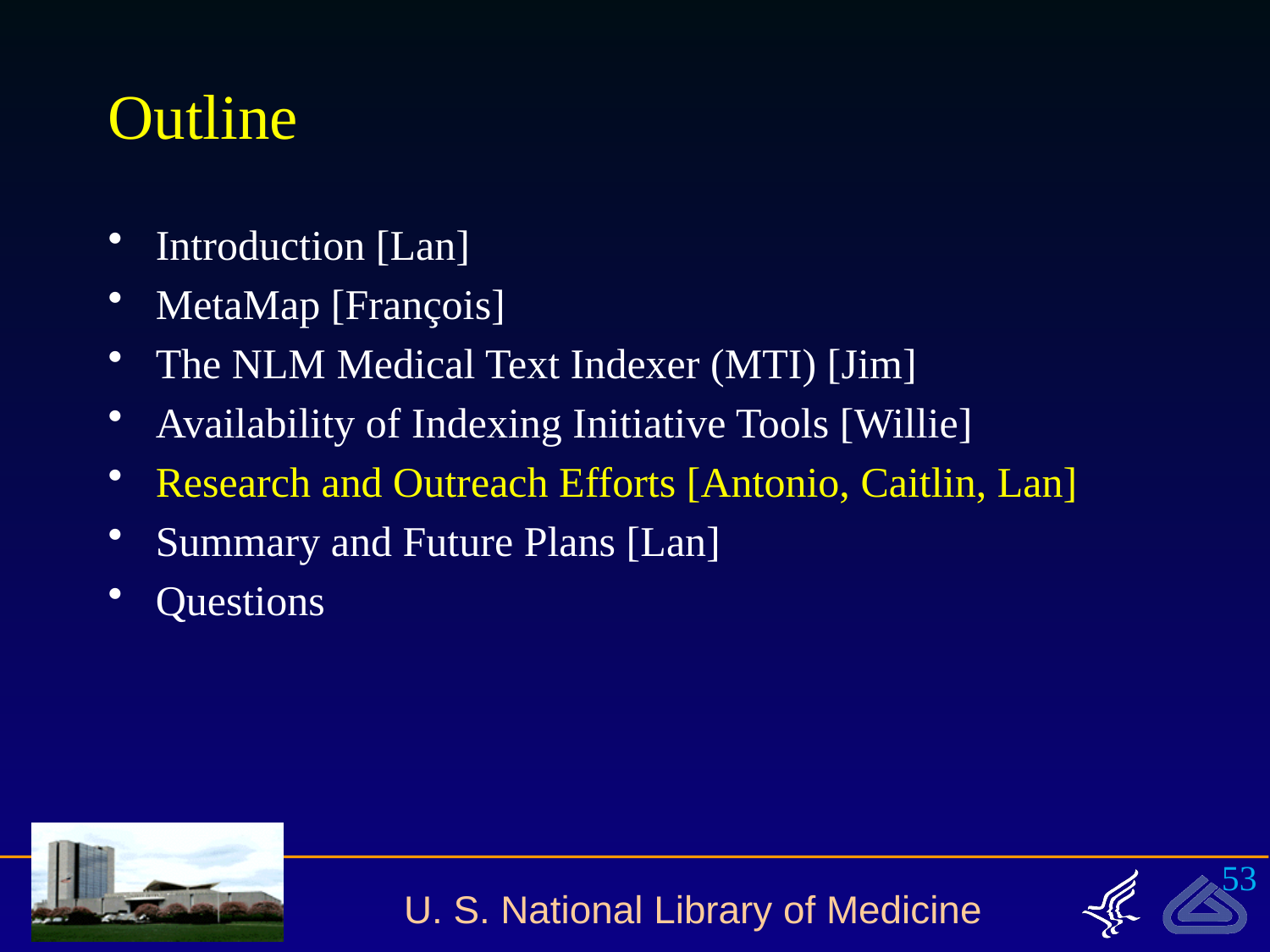

# Outline
Introduction [Lan]
MetaMap [François]
The NLM Medical Text Indexer (MTI) [Jim]
Availability of Indexing Initiative Tools [Willie]
Research and Outreach Efforts [Antonio, Caitlin, Lan]
Summary and Future Plans [Lan]
Questions
53